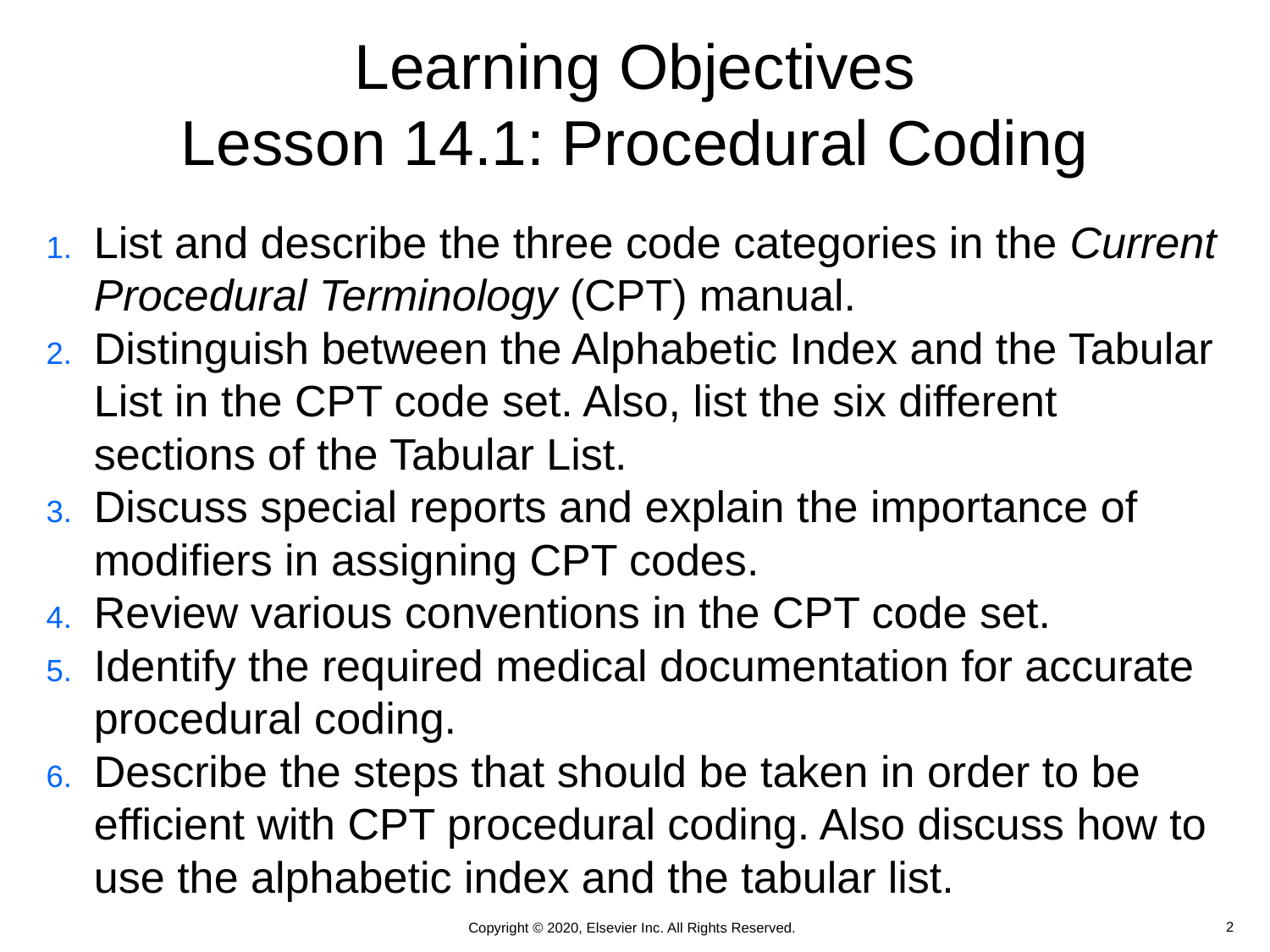

# Learning Objectives Lesson 14.1: Procedural Coding
List and describe the three code categories in the Current Procedural Terminology (CPT) manual.
Distinguish between the Alphabetic Index and the Tabular List in the CPT code set. Also, list the six different sections of the Tabular List.
Discuss special reports and explain the importance of modifiers in assigning CPT codes.
Review various conventions in the CPT code set.
Identify the required medical documentation for accurate procedural coding.
Describe the steps that should be taken in order to be efficient with CPT procedural coding. Also discuss how to use the alphabetic index and the tabular list.